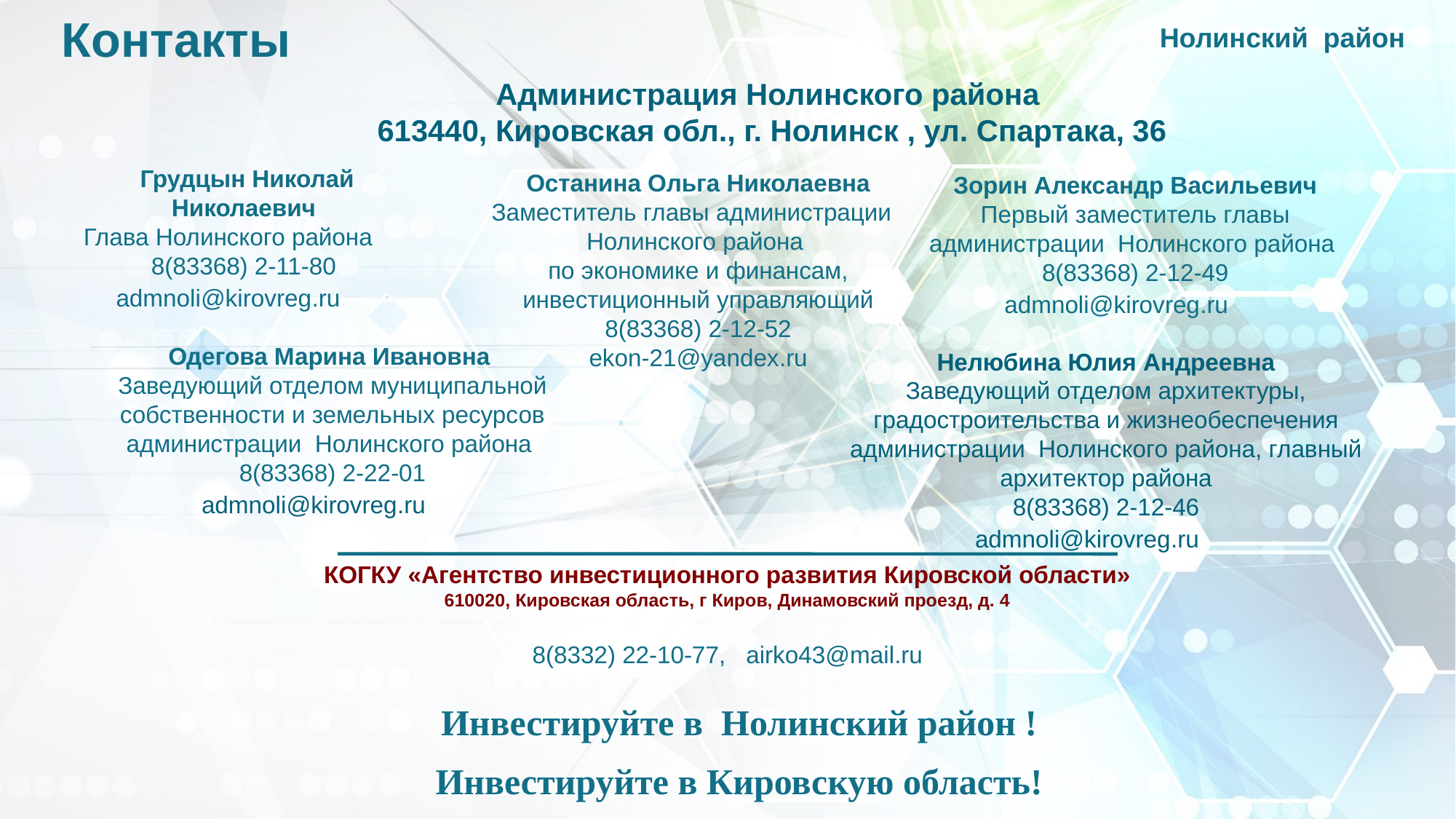

Нолинский  район
Контакты
Администрация Нолинского района
613440, Кировская обл., г. Нолинск , ул. Спартака, 36

Грудцын Николай Николаевич
Глава Нолинского района
8(83368) 2-11-80
admnoli@kirovreg.ru

Останина Ольга Николаевна
Заместитель главы администрации
Нолинского района
по экономике и финансам, инвестиционный управляющий
8(83368) 2-12-52
ekon-21@yandex.ru
Зорин Александр Васильевич
Первый заместитель главы администрации  Нолинского района
8(83368) 2-12-49
admnoli@kirovreg.ru
Одегова Марина Ивановна
Заведующий отделом муниципальной собственности и земельных ресурсов администрации  Нолинского района
8(83368) 2-22-01
admnoli@kirovreg.ru
Нелюбина Юлия Андреевна
Заведующий отделом архитектуры, градостроительства и жизнеобеспечения администрации  Нолинского района, главный архитектор района
8(83368) 2-12-46
admnoli@kirovreg.ru
КОГКУ «Агентство инвестиционного развития Кировской области»
610020, Кировская область, г Киров, Динамовский проезд, д. 4

8(8332) 22-10-77,   airko43@mail.ru
Инвестируйте в  Нолинский район !
Инвестируйте в Кировскую область!